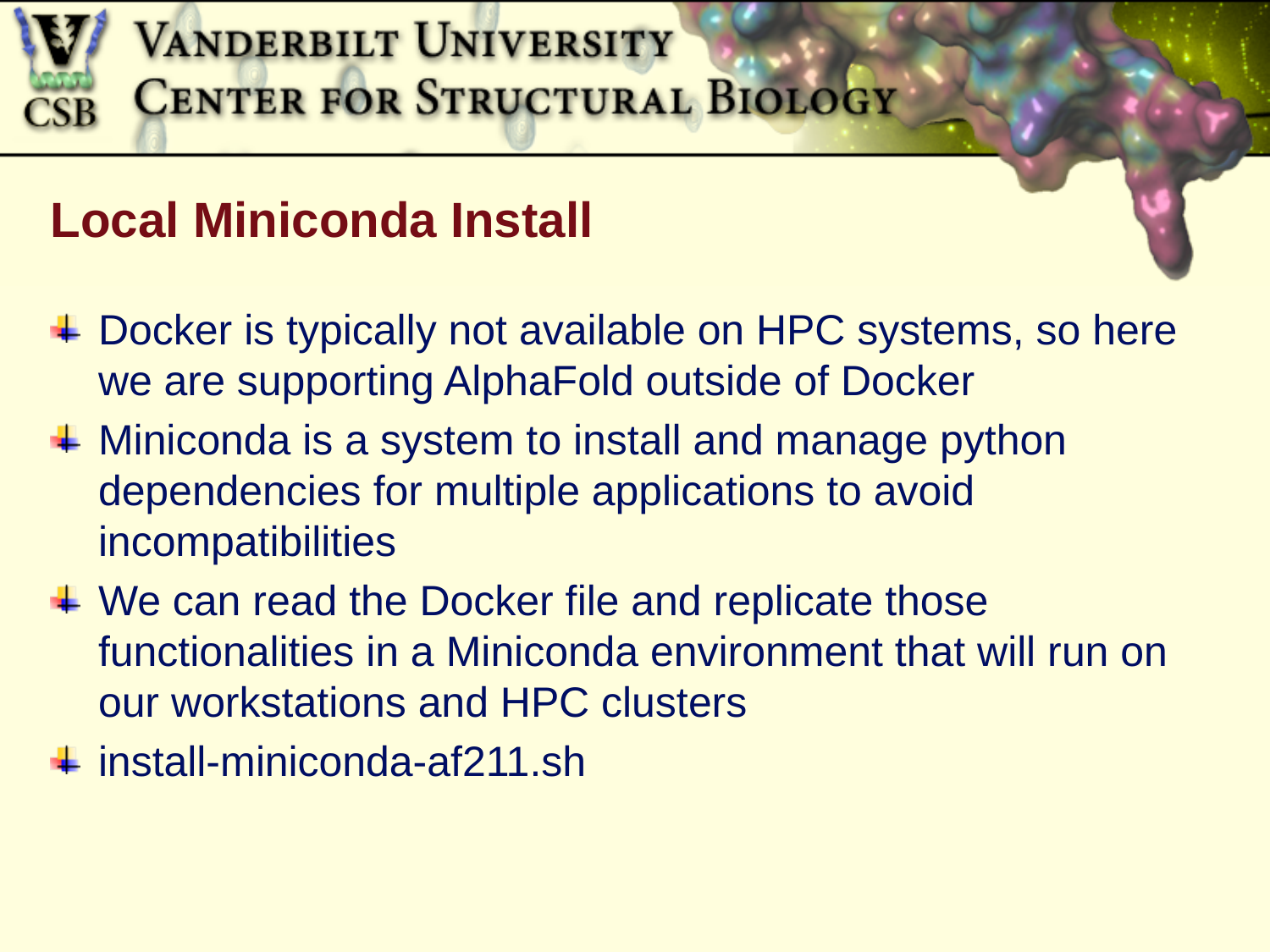

# Local Miniconda Install
Docker is typically not available on HPC systems, so here we are supporting AlphaFold outside of Docker
Miniconda is a system to install and manage python dependencies for multiple applications to avoid incompatibilities
We can read the Docker file and replicate those functionalities in a Miniconda environment that will run on our workstations and HPC clusters
install-miniconda-af211.sh